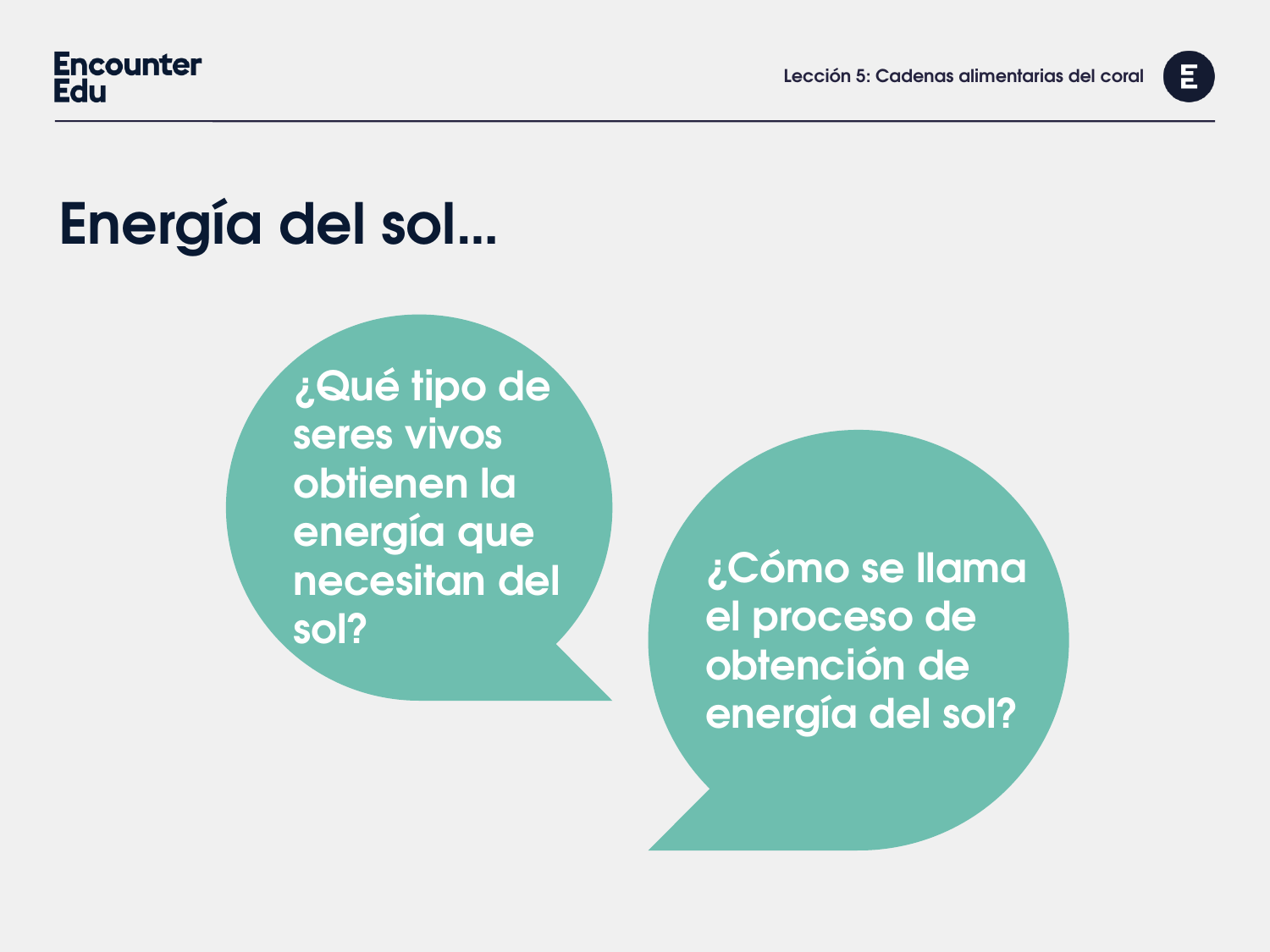

# Lección 5: Cadenas alimentarias del coral
Energía del sol…

¿Qué tipo de seres vivos obtienen la energía que necesitan del sol?

¿Cómo se llama el proceso de obtención de energía del sol?